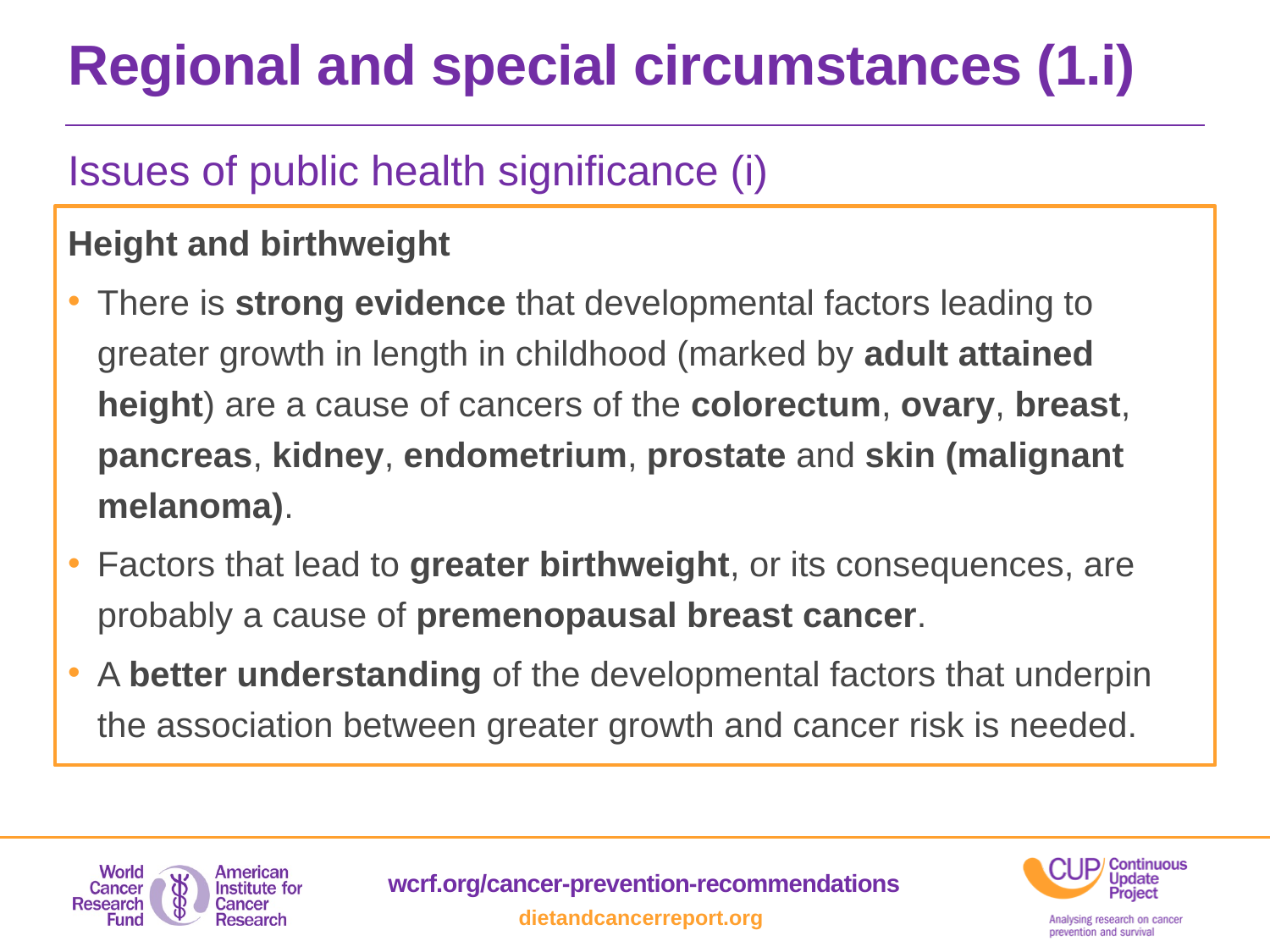

Regional and special circumstances (1.i)
Issues of public health significance (i)
Height and birthweight
There is strong evidence that developmental factors leading to greater growth in length in childhood (marked by adult attained height) are a cause of cancers of the colorectum, ovary, breast, pancreas, kidney, endometrium, prostate and skin (malignant melanoma).
Factors that lead to greater birthweight, or its consequences, are probably a cause of premenopausal breast cancer.
A better understanding of the developmental factors that underpin the association between greater growth and cancer risk is needed.

wcrf.org/cancer-prevention-recommendations